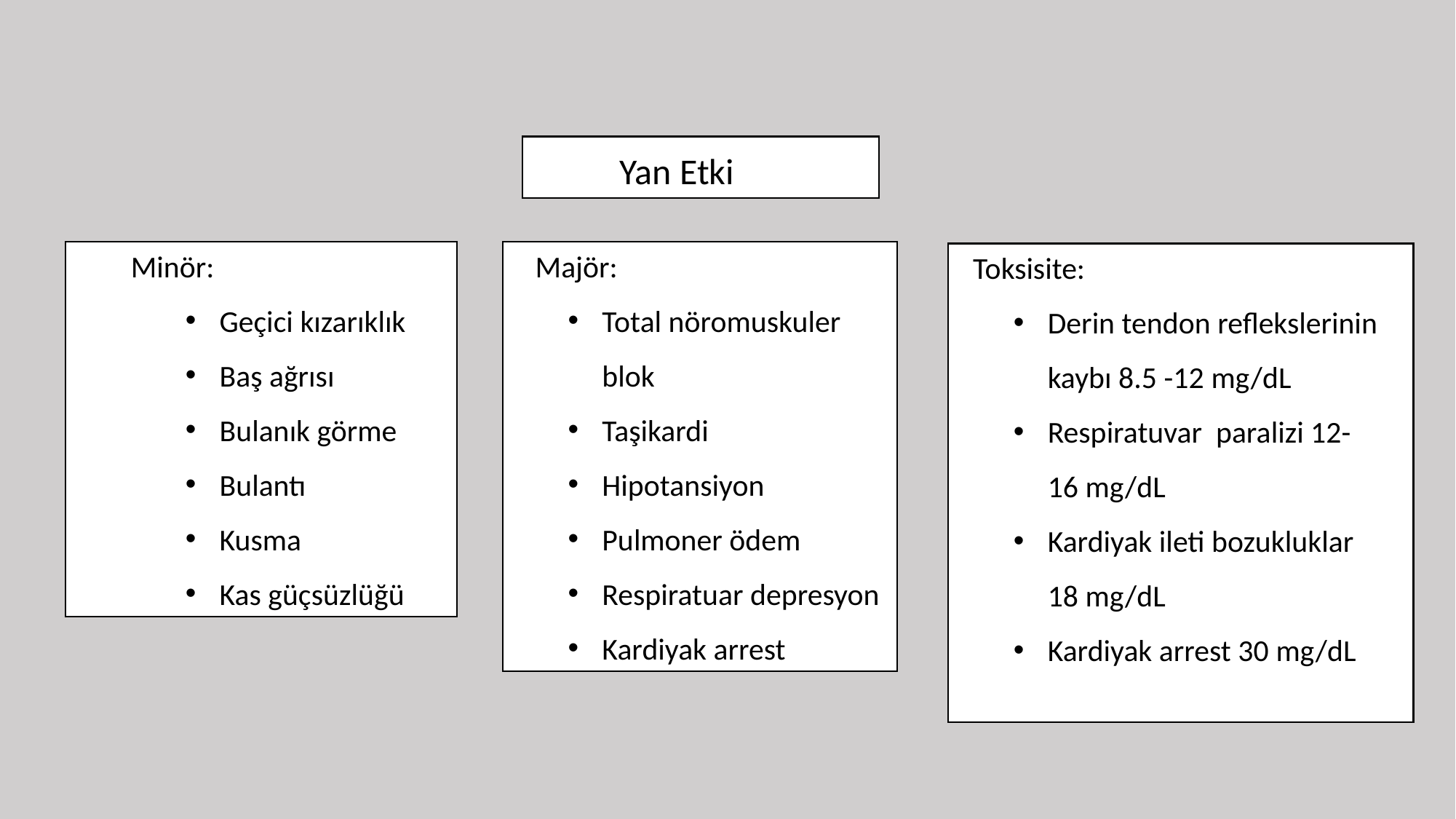

Yan Etki
Minör:
Geçici kızarıklık
Baş ağrısı
Bulanık görme
Bulantı
Kusma
Kas güçsüzlüğü
Majör:
Total nöromuskuler blok
Taşikardi
Hipotansiyon
Pulmoner ödem
Respiratuar depresyon
Kardiyak arrest
  Toksisite:
Derin tendon reflekslerinin kaybı 8.5 -12 mg/dL
Respiratuvar  paralizi 12-16 mg/dL
Kardiyak ileti bozukluklar 18 mg/dL
Kardiyak arrest 30 mg/dL